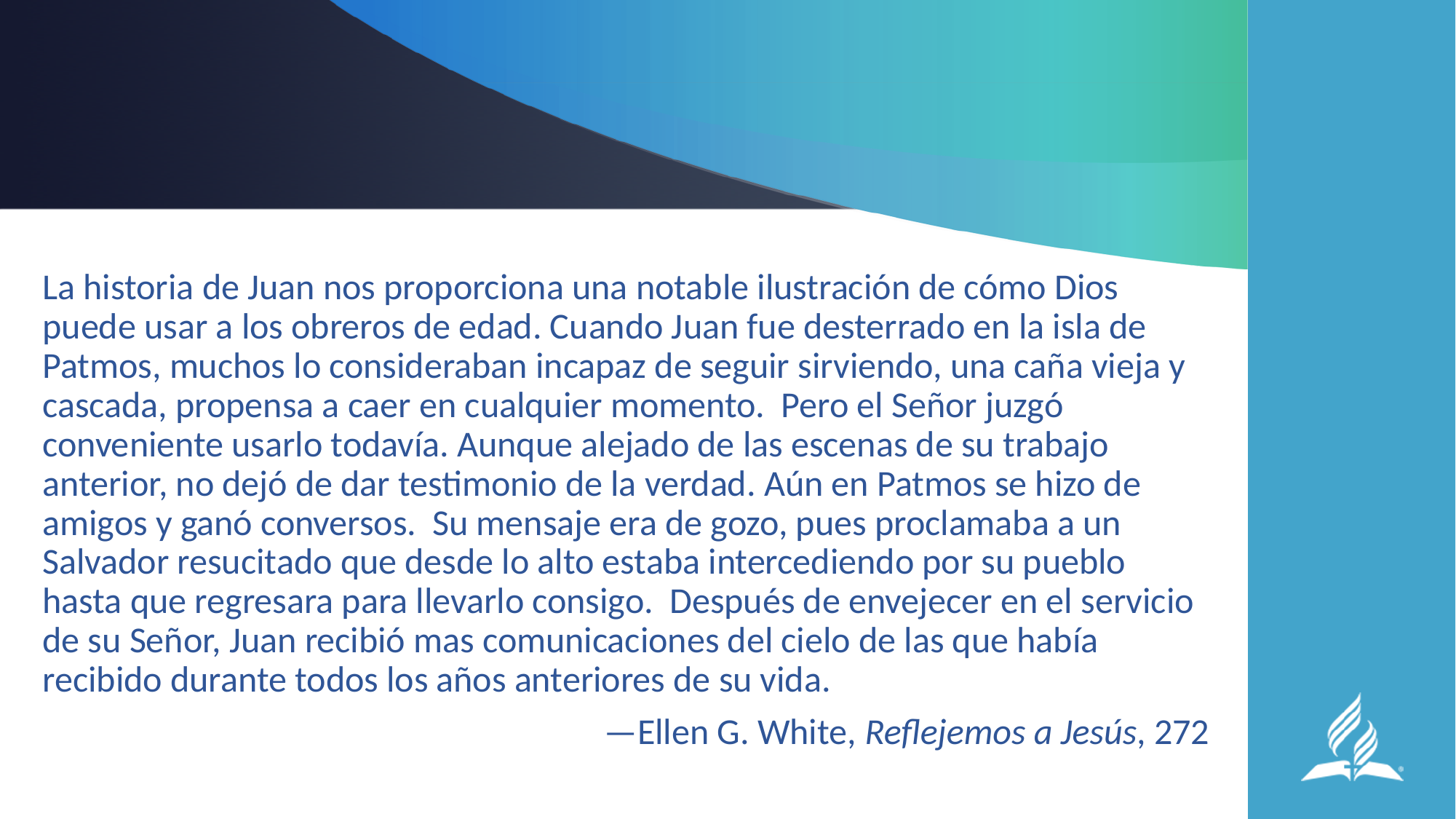

#
La historia de Juan nos proporciona una notable ilustración de cómo Dios puede usar a los obreros de edad. Cuando Juan fue desterrado en la isla de Patmos, muchos lo consideraban incapaz de seguir sirviendo, una caña vieja y cascada, propensa a caer en cualquier momento.  Pero el Señor juzgó conveniente usarlo todavía. Aunque alejado de las escenas de su trabajo anterior, no dejó de dar testimonio de la verdad. Aún en Patmos se hizo de amigos y ganó conversos.  Su mensaje era de gozo, pues proclamaba a un Salvador resucitado que desde lo alto estaba intercediendo por su pueblo hasta que regresara para llevarlo consigo.  Después de envejecer en el servicio de su Señor, Juan recibió mas comunicaciones del cielo de las que había recibido durante todos los años anteriores de su vida.
 —Ellen G. White, Reflejemos a Jesús, 272